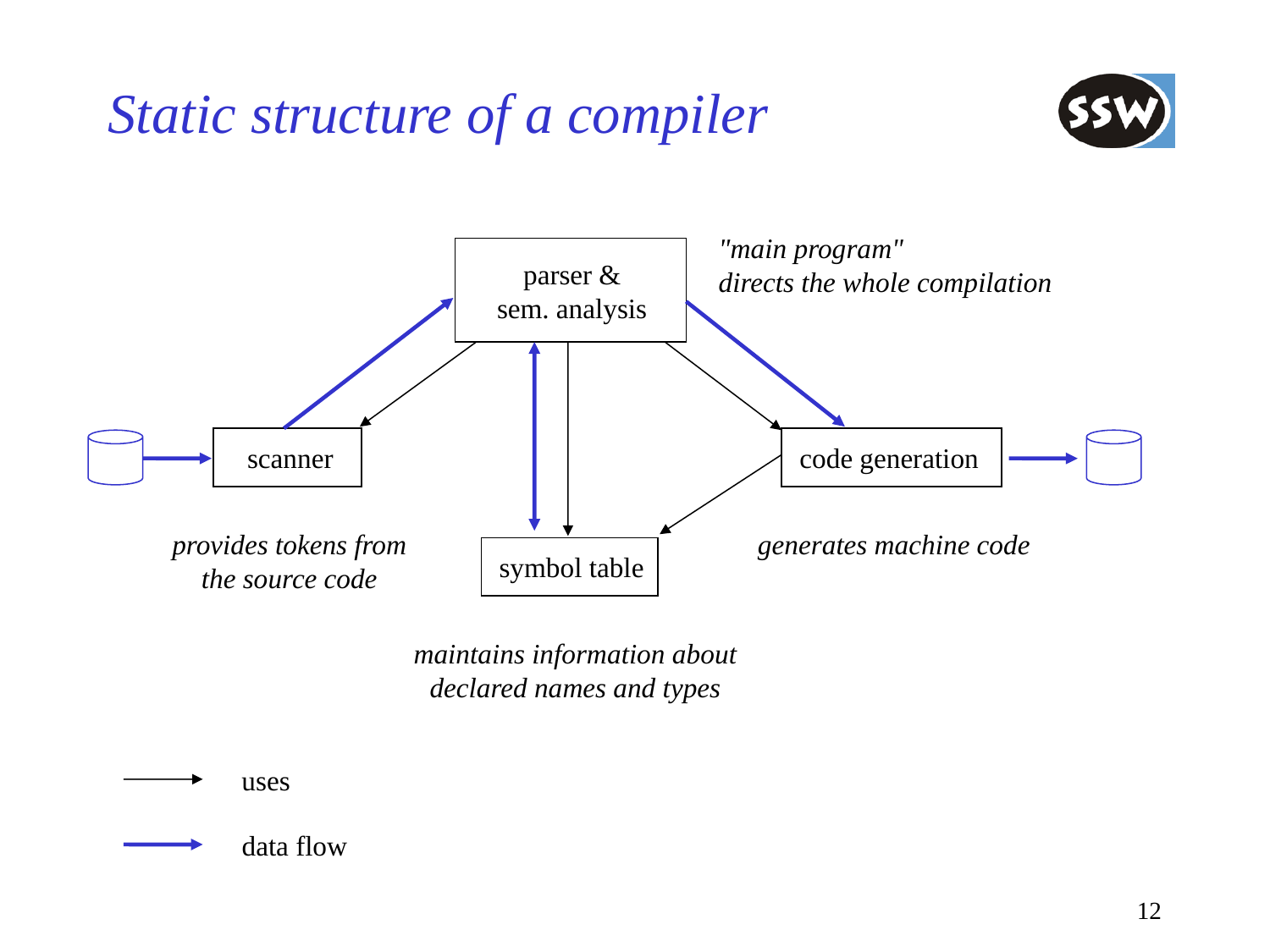

# Static structure of a compiler
"main program"
directs the whole compilation

parser &
sem. analysis

data flow

scanner
code generation

provides tokens from
the source code
generates machine code

symbol table
maintains information about
declared names and types
uses

12